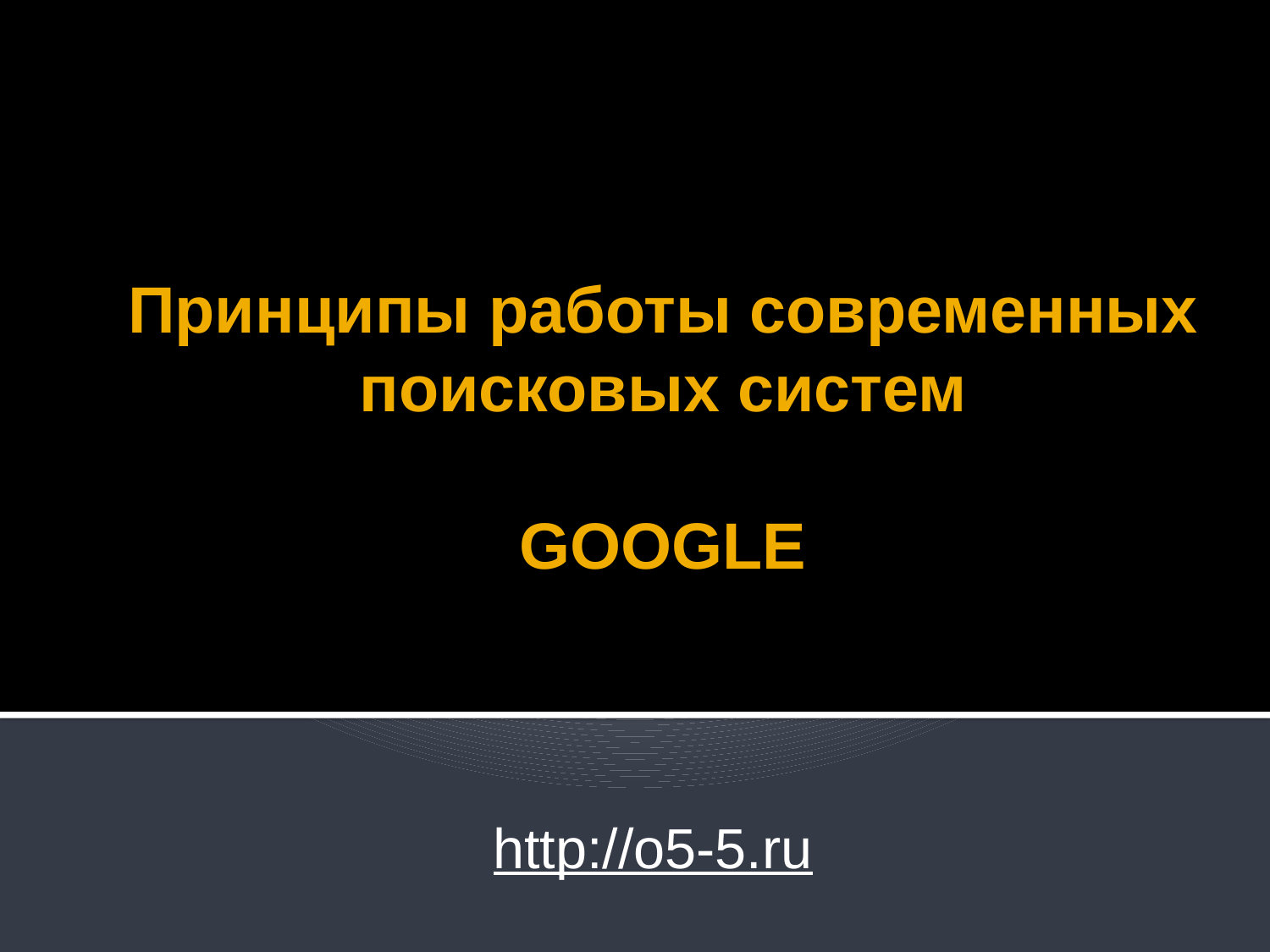

# Принципы работы современных поисковых систем GOOGLE
http://o5-5.ru